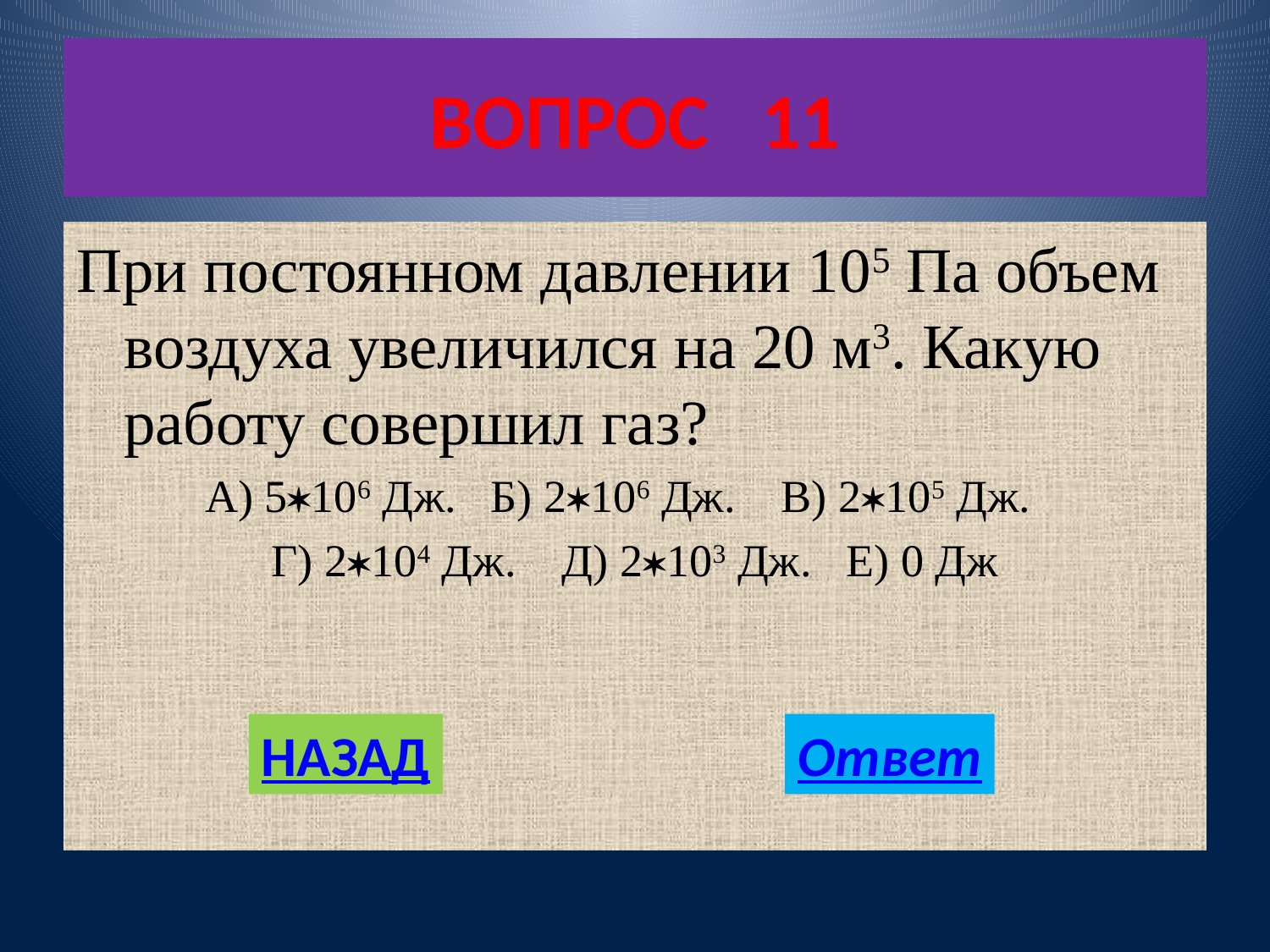

# ВОПРОС   11
При постоянном давлении 105 Па объем воздуха увеличился на 20 м3. Какую работу совершил газ?
А) 5∗106 Дж.   Б) 2∗106 Дж.    В) 2∗105 Дж.
Г) 2∗104 Дж.    Д) 2∗103 Дж.   Е) 0 Дж

НАЗАД
Ответ